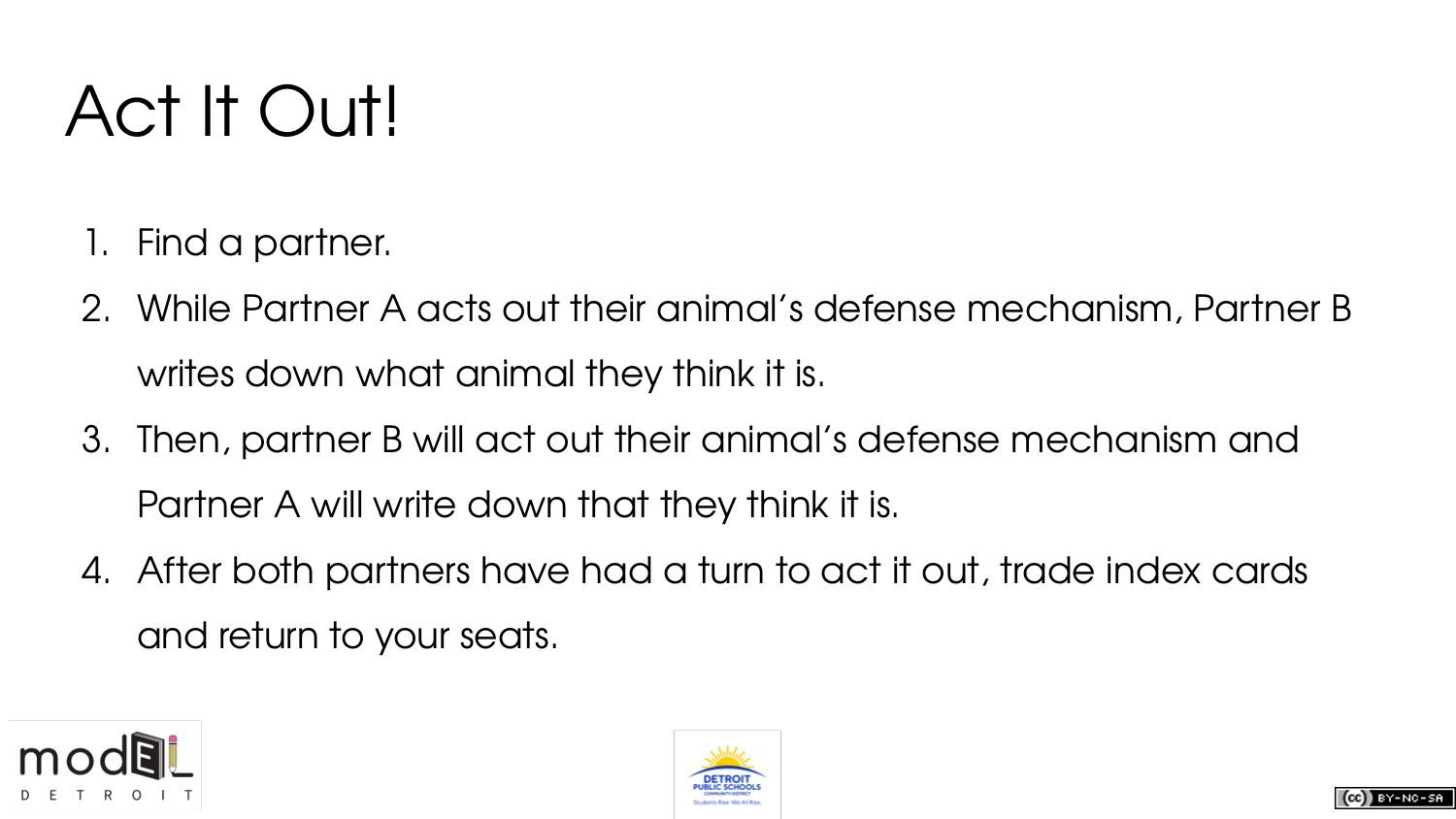

# Act It Out!
Find a partner.
While Partner A acts out their animal’s defense mechanism, Partner B writes down what animal they think it is.
Then, partner B will act out their animal’s defense mechanism and Partner A will write down that they think it is.
After both partners have had a turn to act it out, trade index cards and return to your seats.